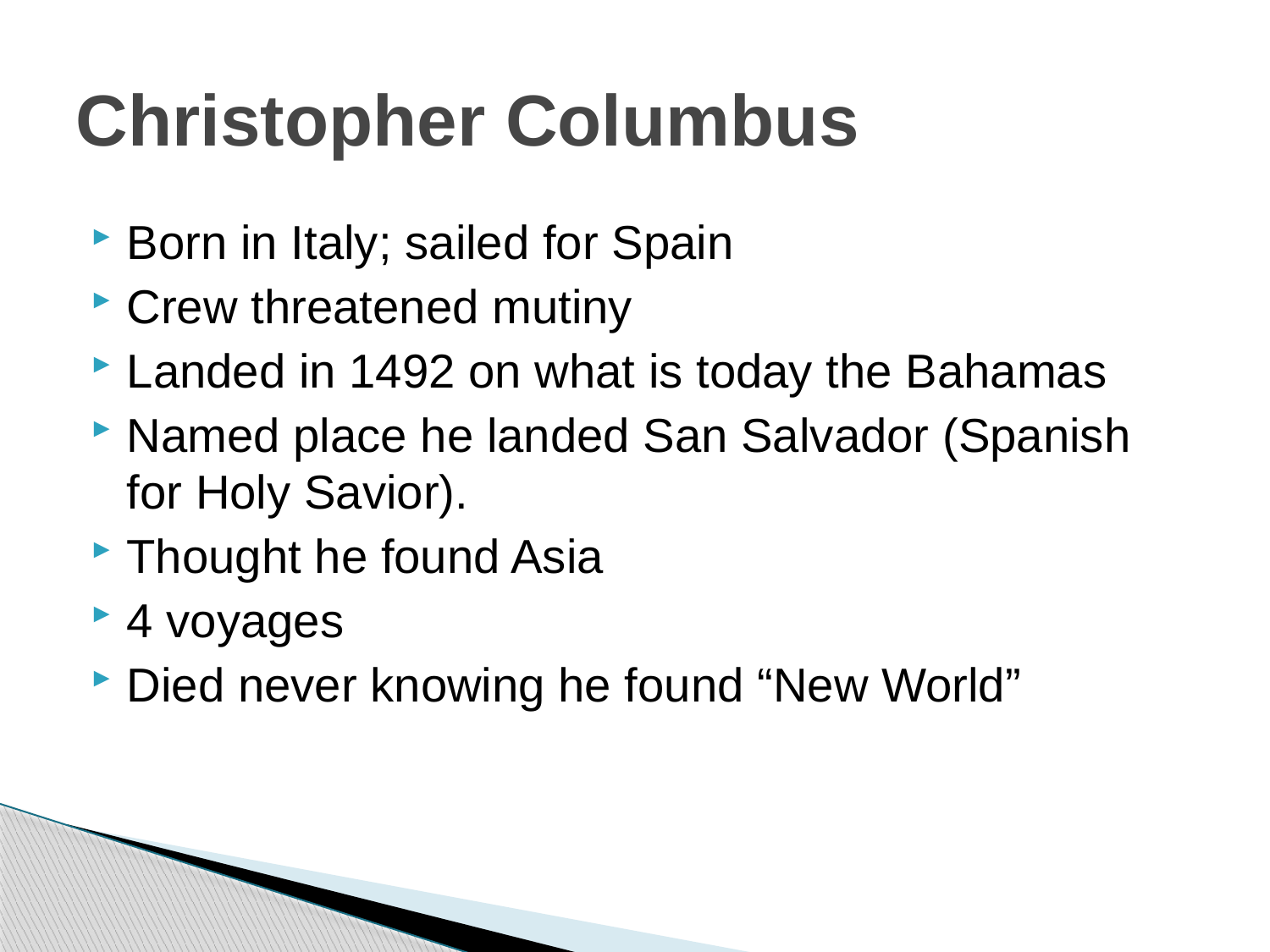

# Christopher Columbus
Born in Italy; sailed for Spain
Crew threatened mutiny
Landed in 1492 on what is today the Bahamas
Named place he landed San Salvador (Spanish for Holy Savior).
Thought he found Asia
4 voyages
Died never knowing he found “New World”